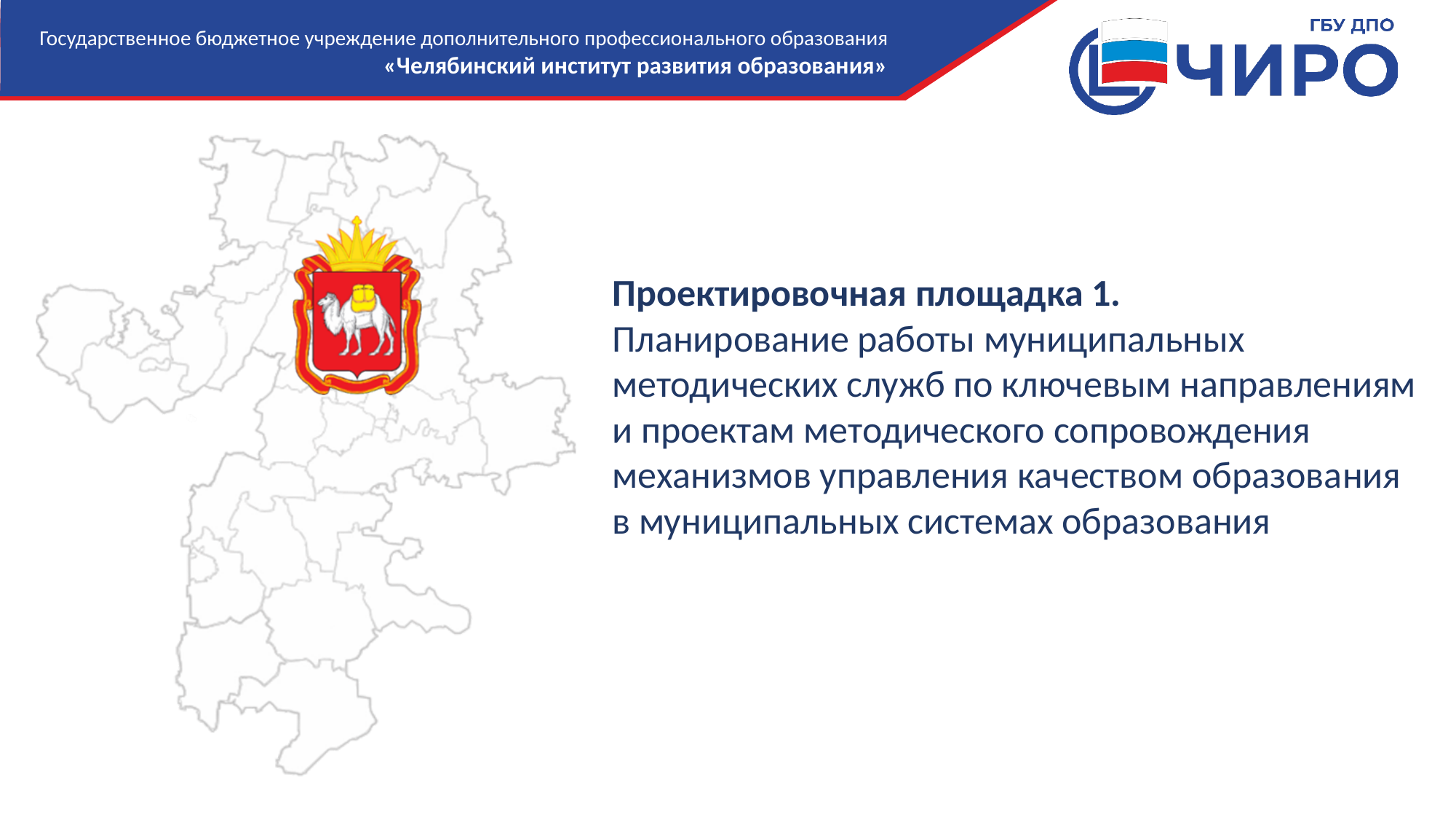

# Проектировочная площадка 1. Планирование работы муниципальных методических служб по ключевым направлениям и проектам методического сопровождения механизмов управления качеством образования в муниципальных системах образования